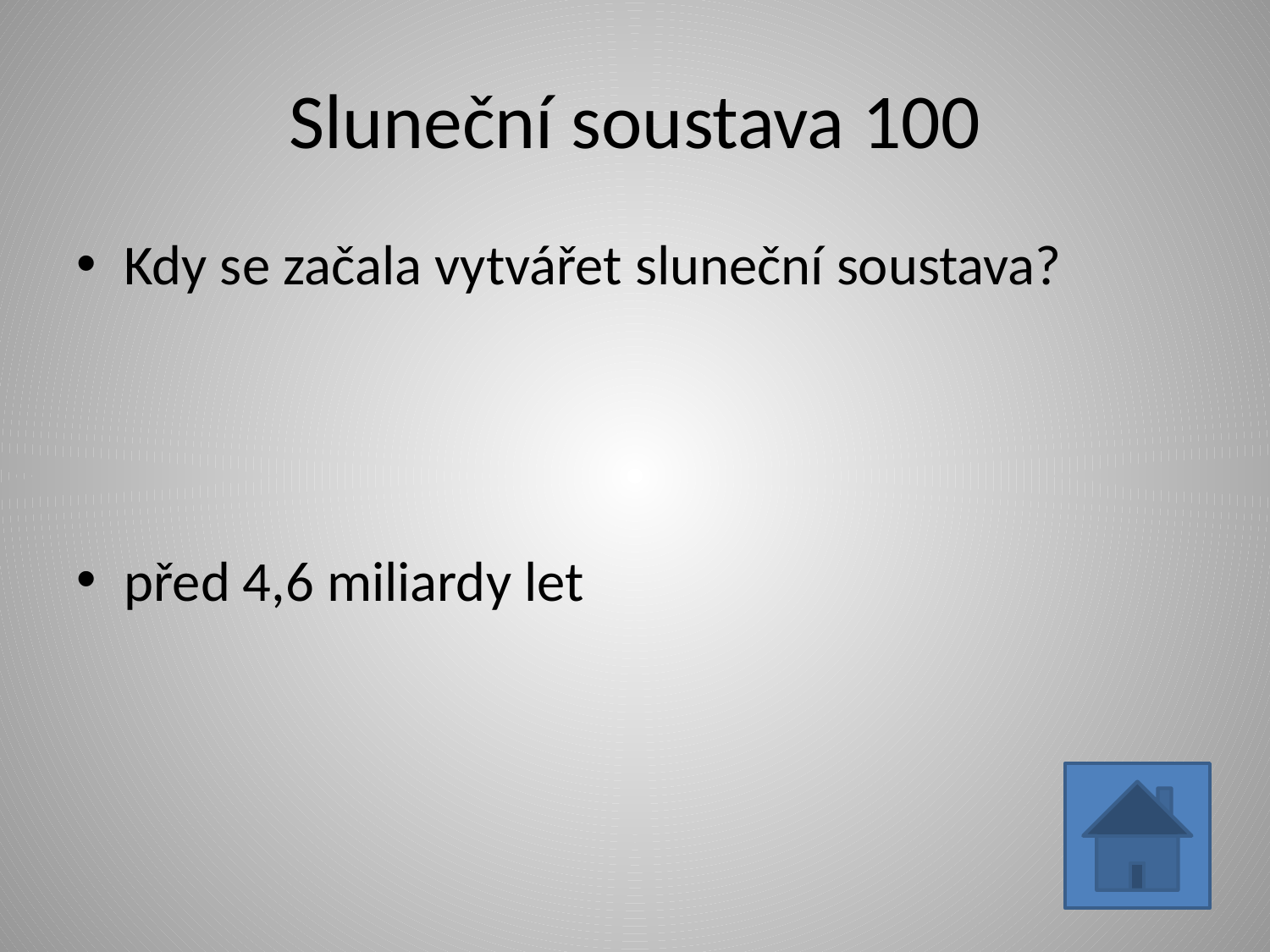

# Sluneční soustava 100
Kdy se začala vytvářet sluneční soustava?

před 4,6 miliardy let